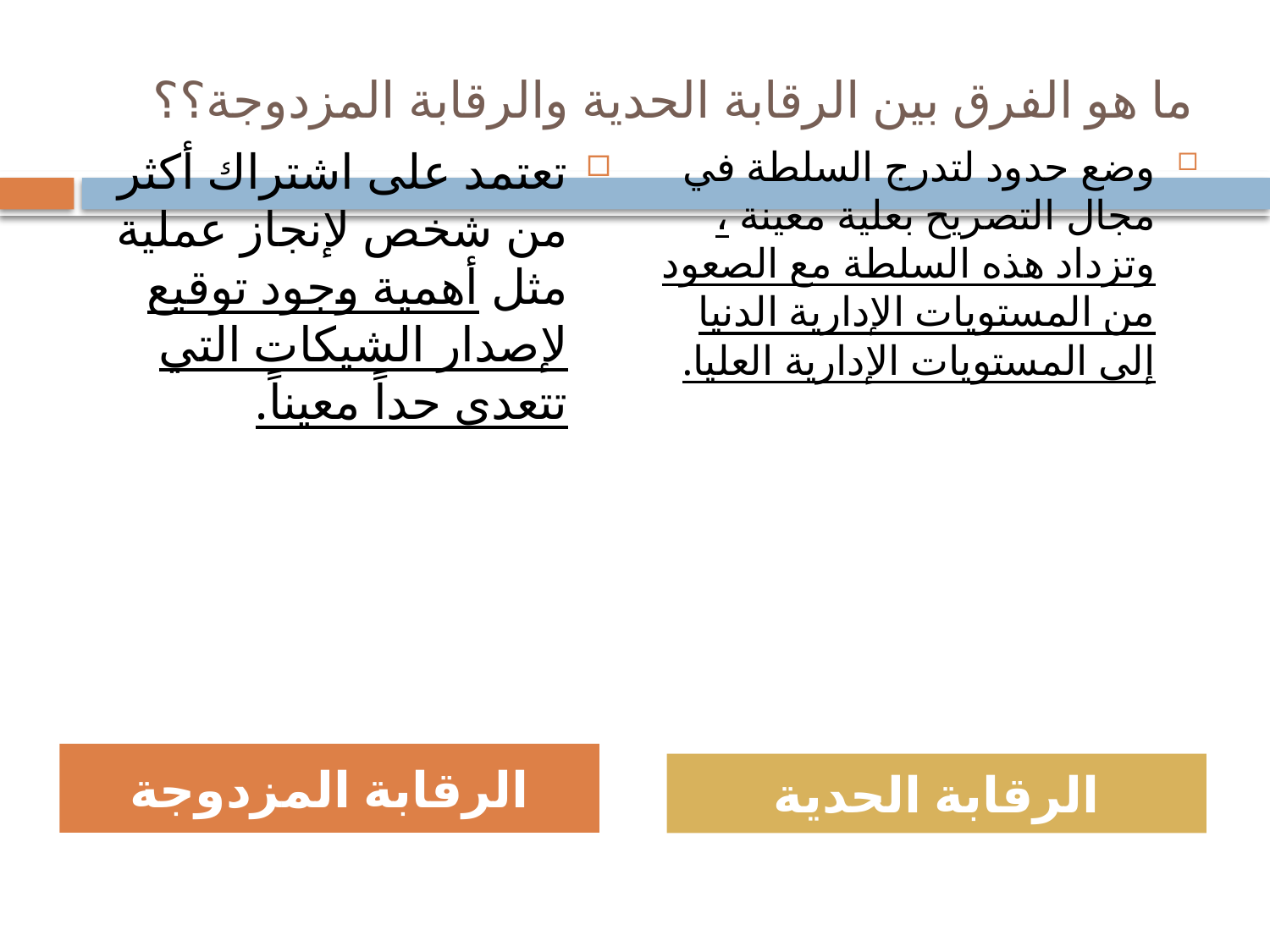

# ما هو الفرق بين الرقابة الحدية والرقابة المزدوجة؟؟
تعتمد على اشتراك أكثر من شخص لإنجاز عملية مثل أهمية وجود توقيع لإصدار الشيكات التي تتعدى حداً معيناً.
وضع حدود لتدرج السلطة في مجال التصريح بعلية معينة ، وتزداد هذه السلطة مع الصعود من المستويات الإدارية الدنيا إلى المستويات الإدارية العليا.
الرقابة المزدوجة
الرقابة الحدية